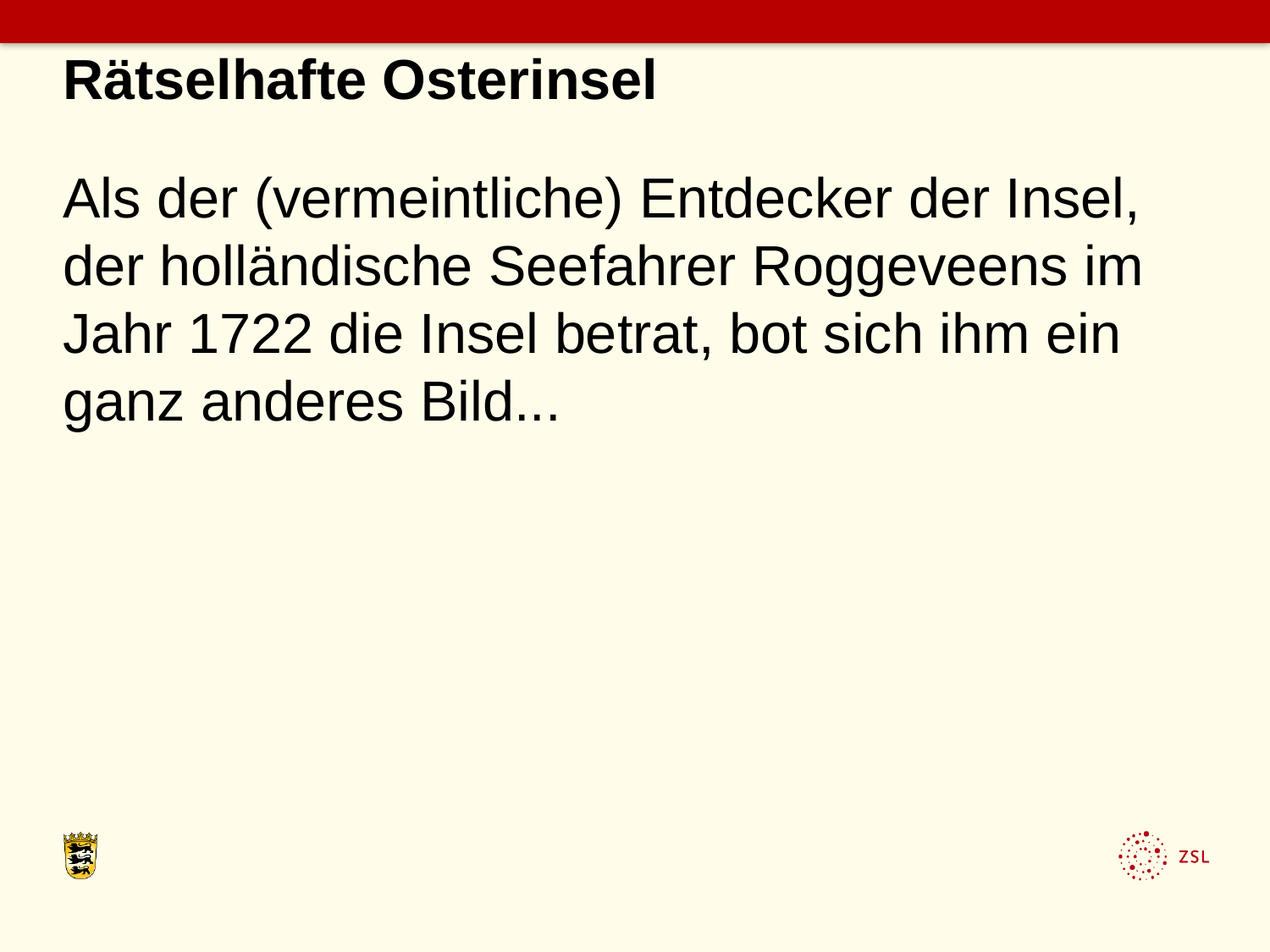

Rätselhafte Osterinsel

Als der (vermeintliche) Entdecker der Insel, der holländische Seefahrer Roggeveens im Jahr 1722 die Insel betrat, bot sich ihm ein ganz anderes Bild...